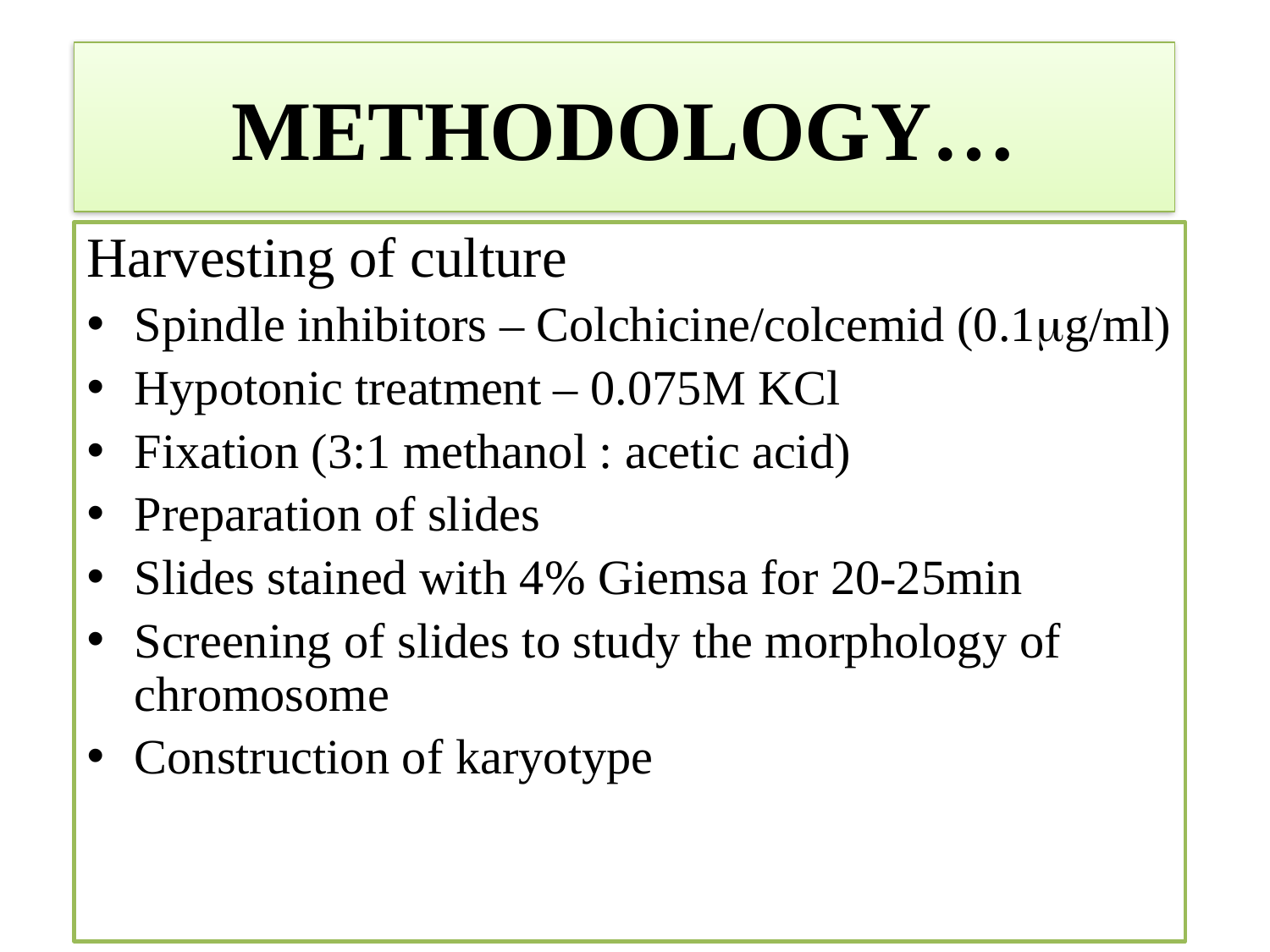

# METHODOLOGY…
Harvesting of culture
Spindle inhibitors – Colchicine/colcemid (0.1μg/ml)
Hypotonic treatment – 0.075M KCl
Fixation (3:1 methanol : acetic acid)
Preparation of slides
Slides stained with 4% Giemsa for 20-25min
Screening of slides to study the morphology of chromosome
Construction of karyotype